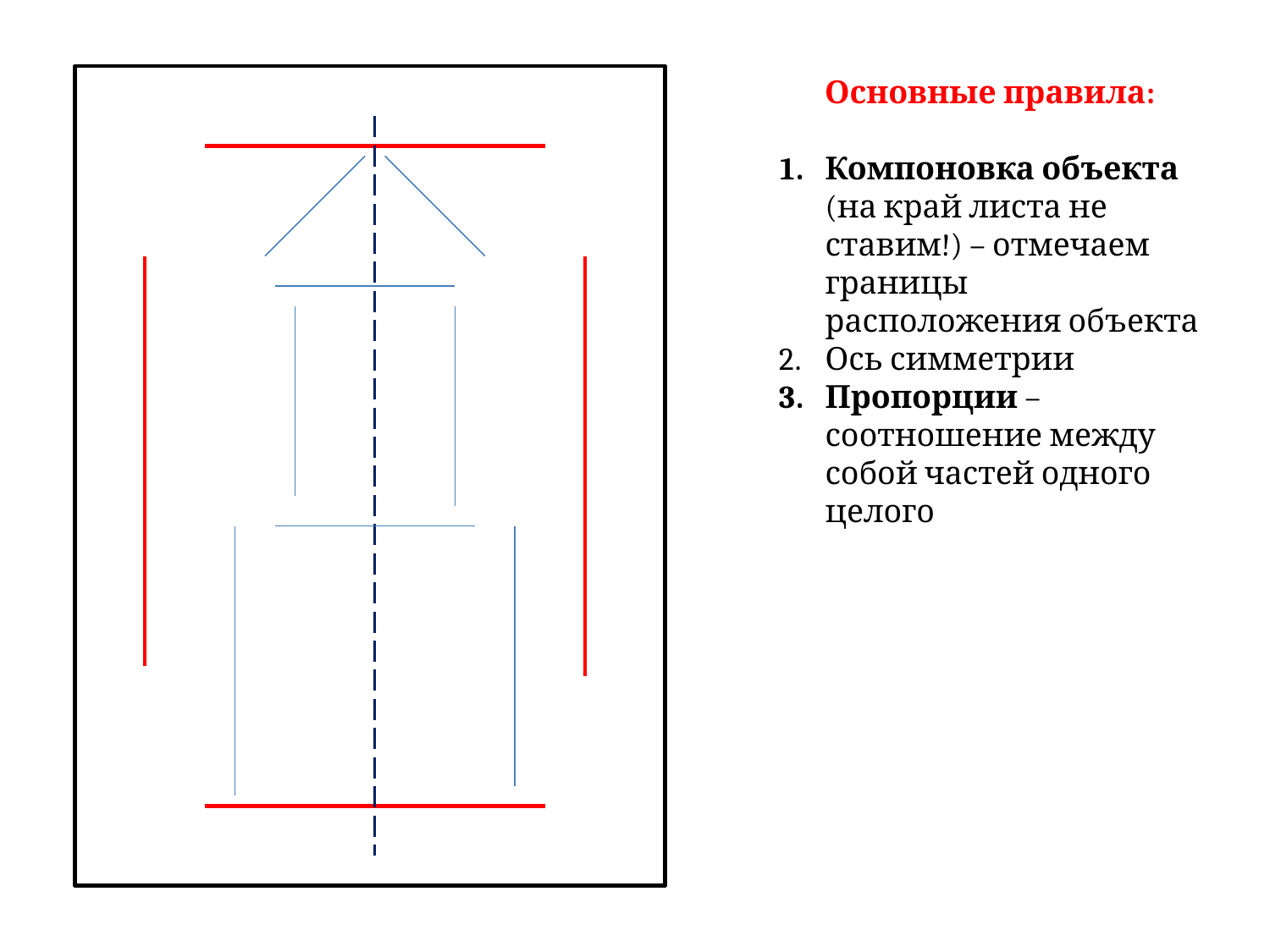

Основные правила:

Компоновка объекта (на край листа не ставим!) – отмечаем границы расположения объекта
Ось симметрии
Пропорции – соотношение между собой частей одного целого